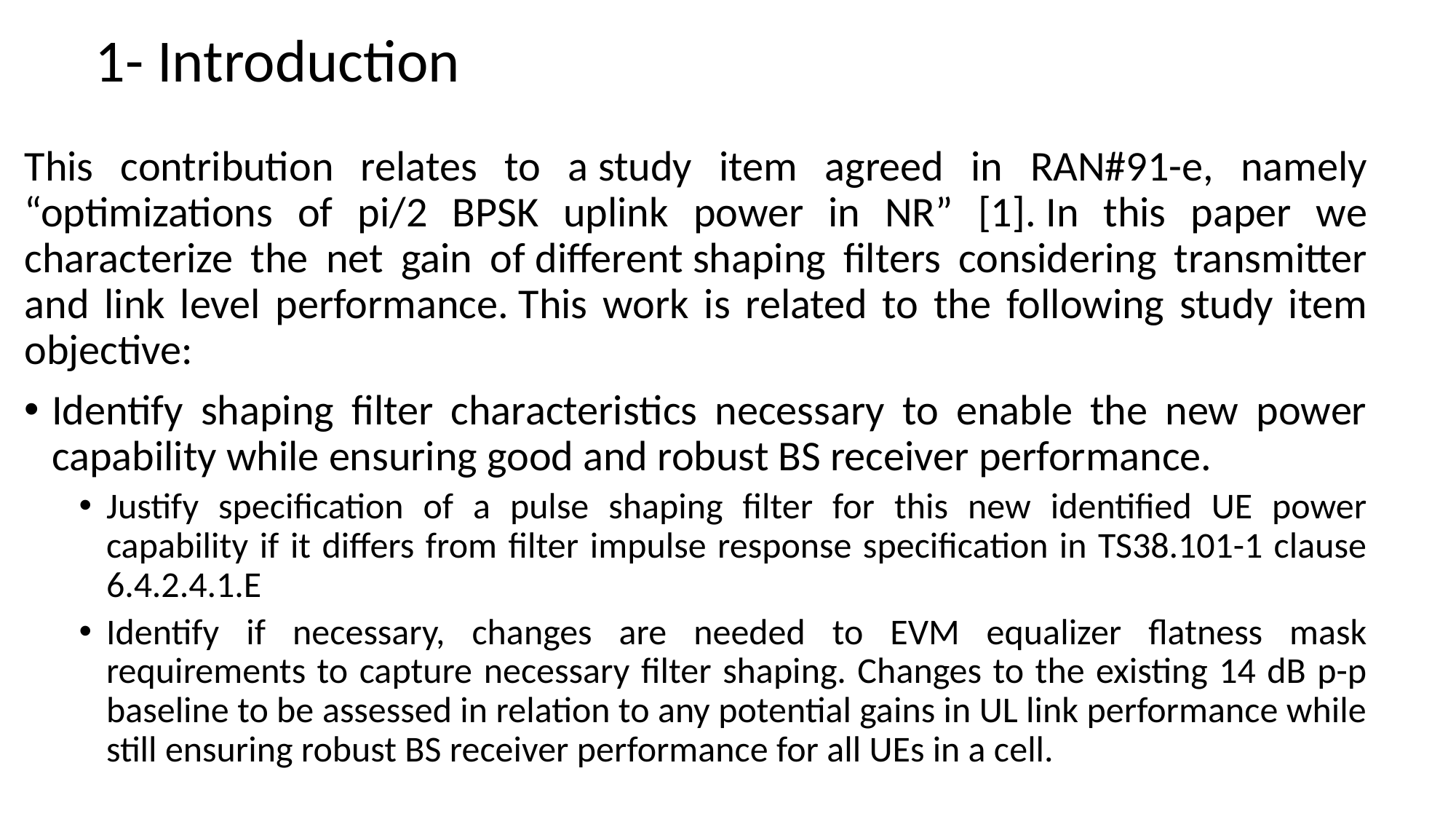

# 1- Introduction
This contribution relates to a study item agreed in RAN#91-e, namely “optimizations of pi/2 BPSK uplink power in NR” [1]. In this paper we characterize the net gain of different shaping filters considering transmitter and link level performance. This work is related to the following study item objective:
Identify shaping filter characteristics necessary to enable the new power capability while ensuring good and robust BS receiver performance.
Justify specification of a pulse shaping filter for this new identified UE power capability if it differs from filter impulse response specification in TS38.101-1 clause 6.4.2.4.1.E
Identify if necessary, changes are needed to EVM equalizer flatness mask requirements to capture necessary filter shaping. Changes to the existing 14 dB p-p baseline to be assessed in relation to any potential gains in UL link performance while still ensuring robust BS receiver performance for all UEs in a cell.